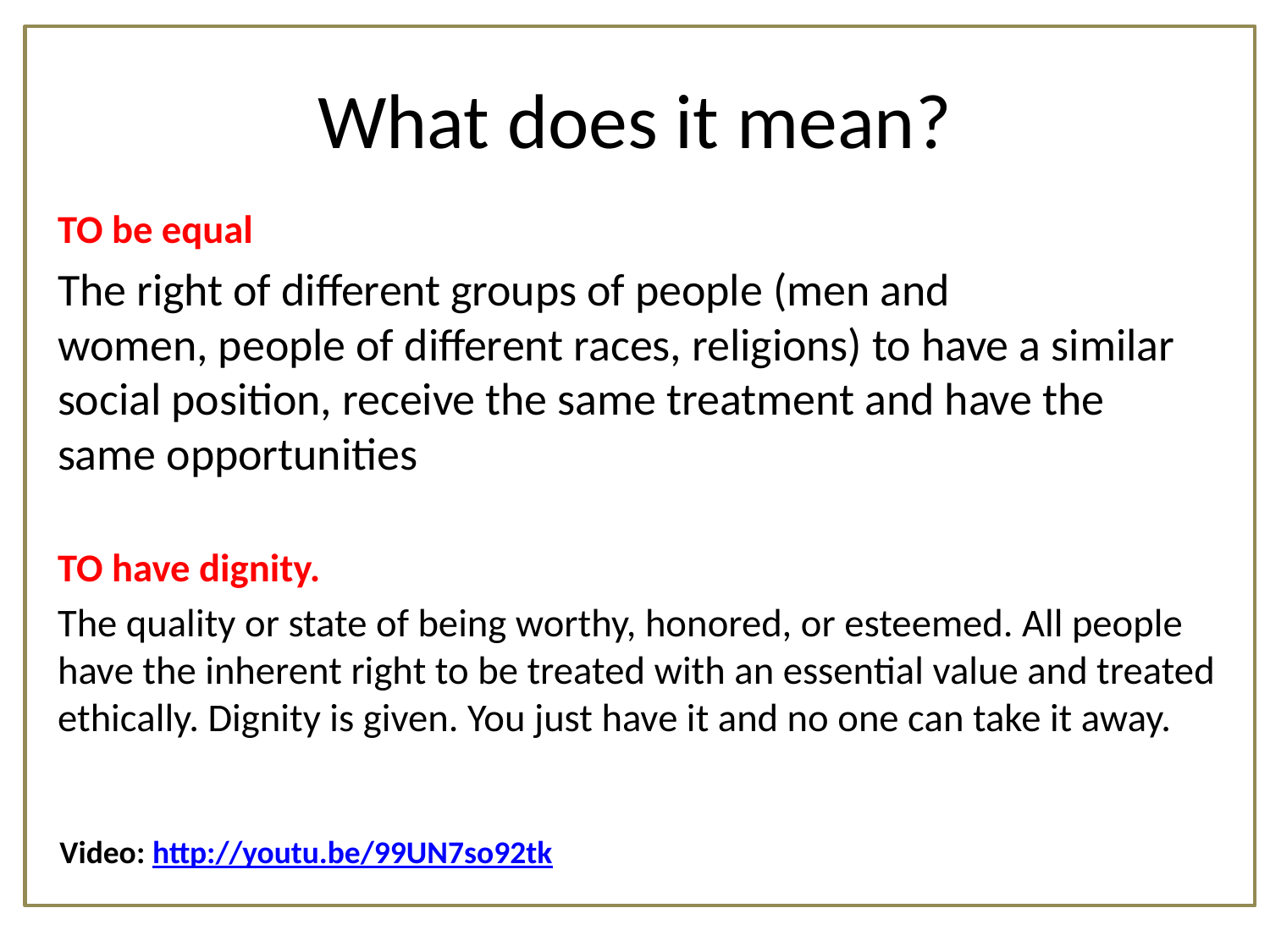

Migration takes place internally and internationally. In our time, the biggest international migration flows are from rich to other rich countries, and from poorer to other poorer countries (North-North; South-South). Much migration is short-term; migrants return to their country of origin. An estimated 258 million people live in a country they weren’t born in; this is approx. 3.6% World’s inhabitants (U.N. 2017). “In Europe, the size of the total population would have declined during the period 2000-2015 in the absence of migration.”(UN 2017).

# What does it mean?
TO be equal
The right of different groups of people (men and women, people of different races, religions) to have a similar social position, receive the same treatment and have the same opportunities

TO have dignity.
The quality or state of being worthy, honored, or esteemed. All people have the inherent right to be treated with an essential value and treated ethically. Dignity is given. You just have it and no one can take it away.

Video: http://youtu.be/99UN7so92tk